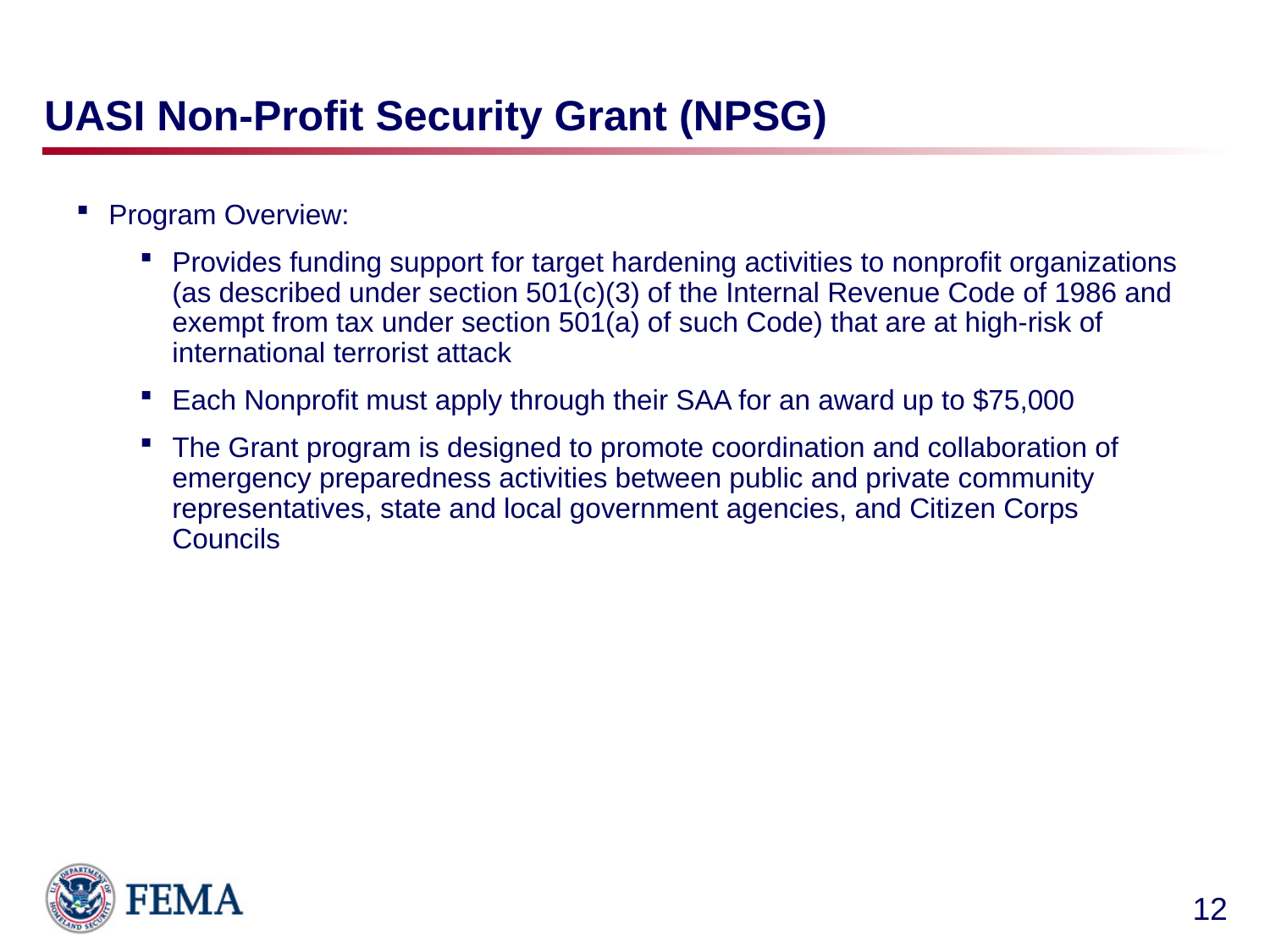

# UASI Non-Profit Security Grant (NPSG)
Program Overview:
Provides funding support for target hardening activities to nonprofit organizations (as described under section 501(c)(3) of the Internal Revenue Code of 1986 and exempt from tax under section 501(a) of such Code) that are at high-risk of international terrorist attack
Each Nonprofit must apply through their SAA for an award up to $75,000
The Grant program is designed to promote coordination and collaboration of emergency preparedness activities between public and private community representatives, state and local government agencies, and Citizen Corps Councils
12